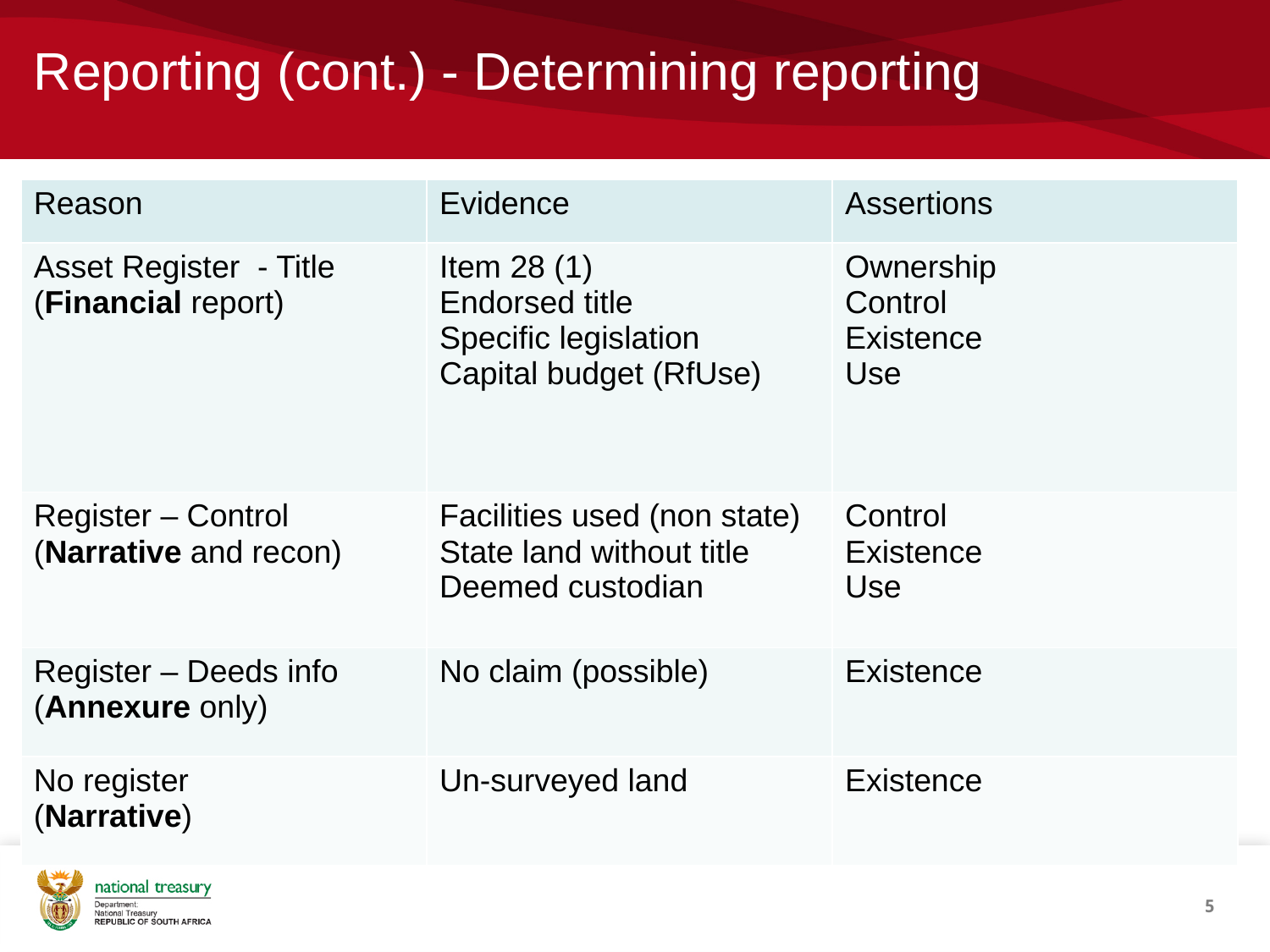

# Reporting (cont.) - Determining reporting
| Reason | Evidence | Assertions |
| --- | --- | --- |
| Asset Register - Title (Financial report) | Item 28 (1) Endorsed title Specific legislation Capital budget (RfUse) | Ownership Control Existence Use |
| Register – Control (Narrative and recon) | Facilities used (non state) State land without title Deemed custodian | Control Existence Use |
| Register – Deeds info (Annexure only) | No claim (possible) | Existence |
| No register (Narrative) | Un-surveyed land | Existence |
5